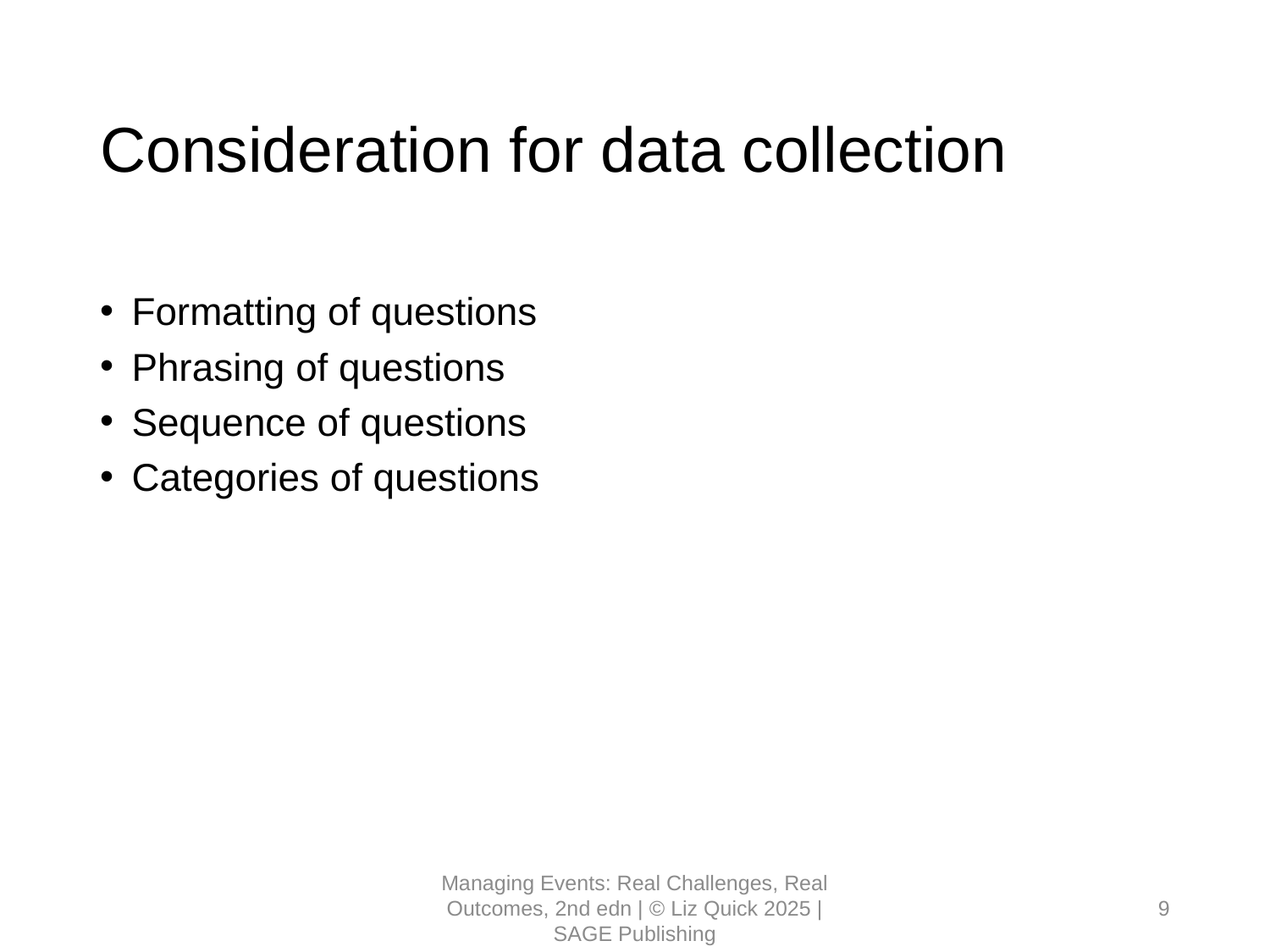

# Consideration for data collection
Formatting of questions
Phrasing of questions
Sequence of questions
Categories of questions
Managing Events: Real Challenges, Real Outcomes, 2nd edn | © Liz Quick 2025 | SAGE Publishing
9